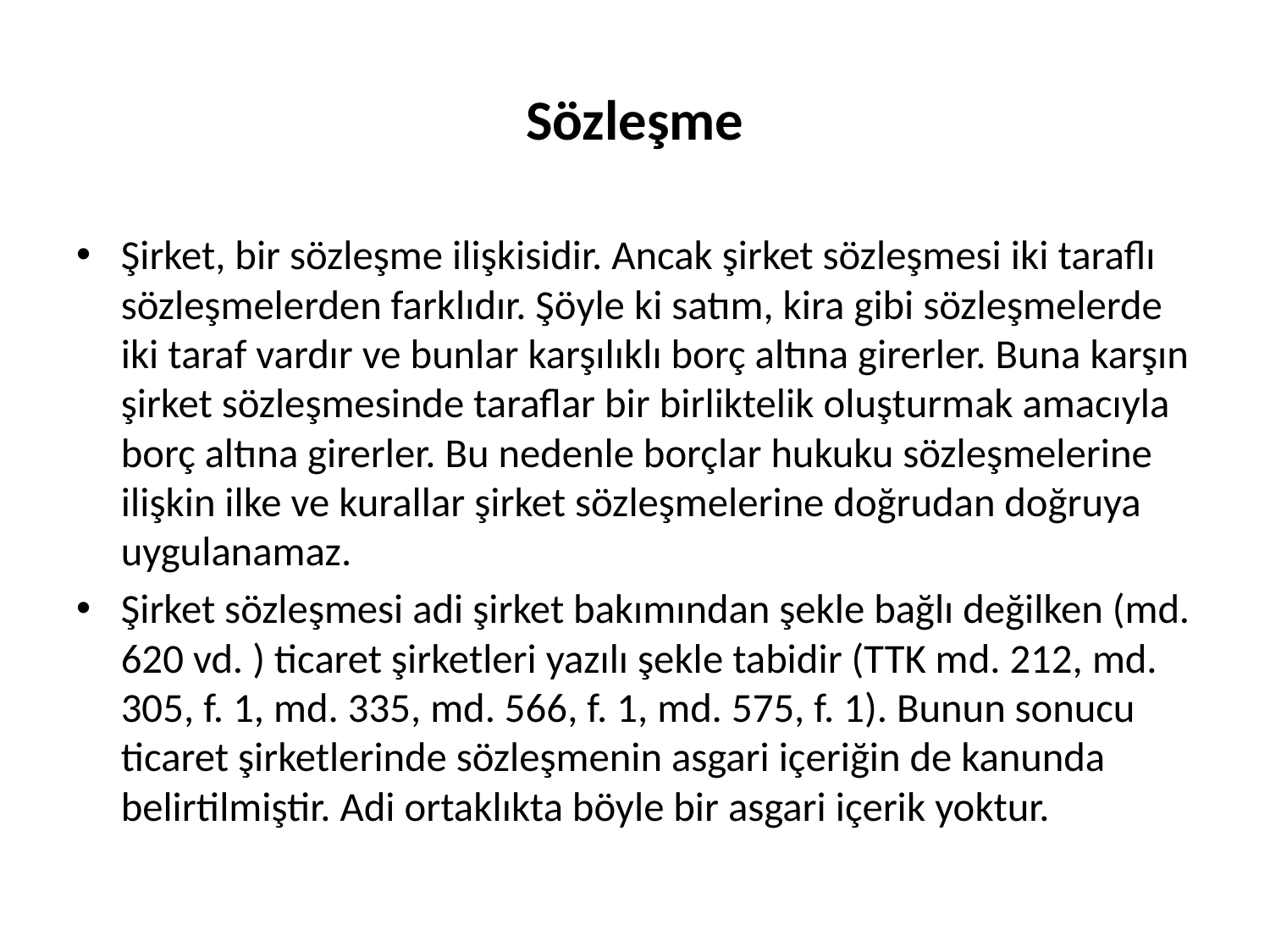

# Sözleşme
Şirket, bir sözleşme ilişkisidir. Ancak şirket sözleşmesi iki taraflı sözleşmelerden farklıdır. Şöyle ki satım, kira gibi sözleşmelerde iki taraf vardır ve bunlar karşılıklı borç altına girerler. Buna karşın şirket sözleşmesinde taraflar bir birliktelik oluşturmak amacıyla borç altına girerler. Bu nedenle borçlar hukuku sözleşmelerine ilişkin ilke ve kurallar şirket sözleşmelerine doğrudan doğruya uygulanamaz.
Şirket sözleşmesi adi şirket bakımından şekle bağlı değilken (md. 620 vd. ) ticaret şirketleri yazılı şekle tabidir (TTK md. 212, md. 305, f. 1, md. 335, md. 566, f. 1, md. 575, f. 1). Bunun sonucu ticaret şirketlerinde sözleşmenin asgari içeriğin de kanunda belirtilmiştir. Adi ortaklıkta böyle bir asgari içerik yoktur.